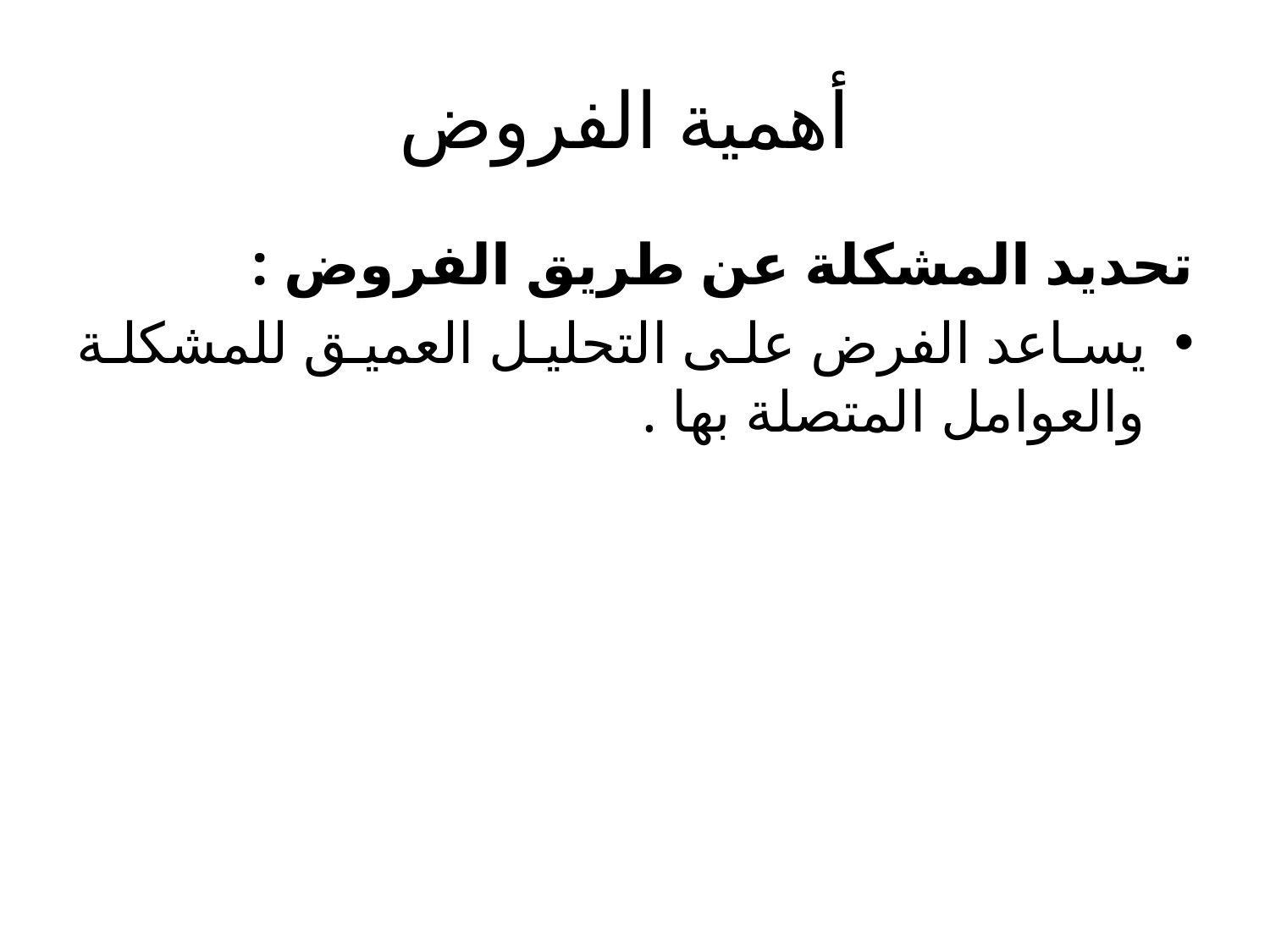

# أهمية الفروض
تحديد المشكلة عن طريق الفروض :
يساعد الفرض على التحليل العميق للمشكلة والعوامل المتصلة بها .